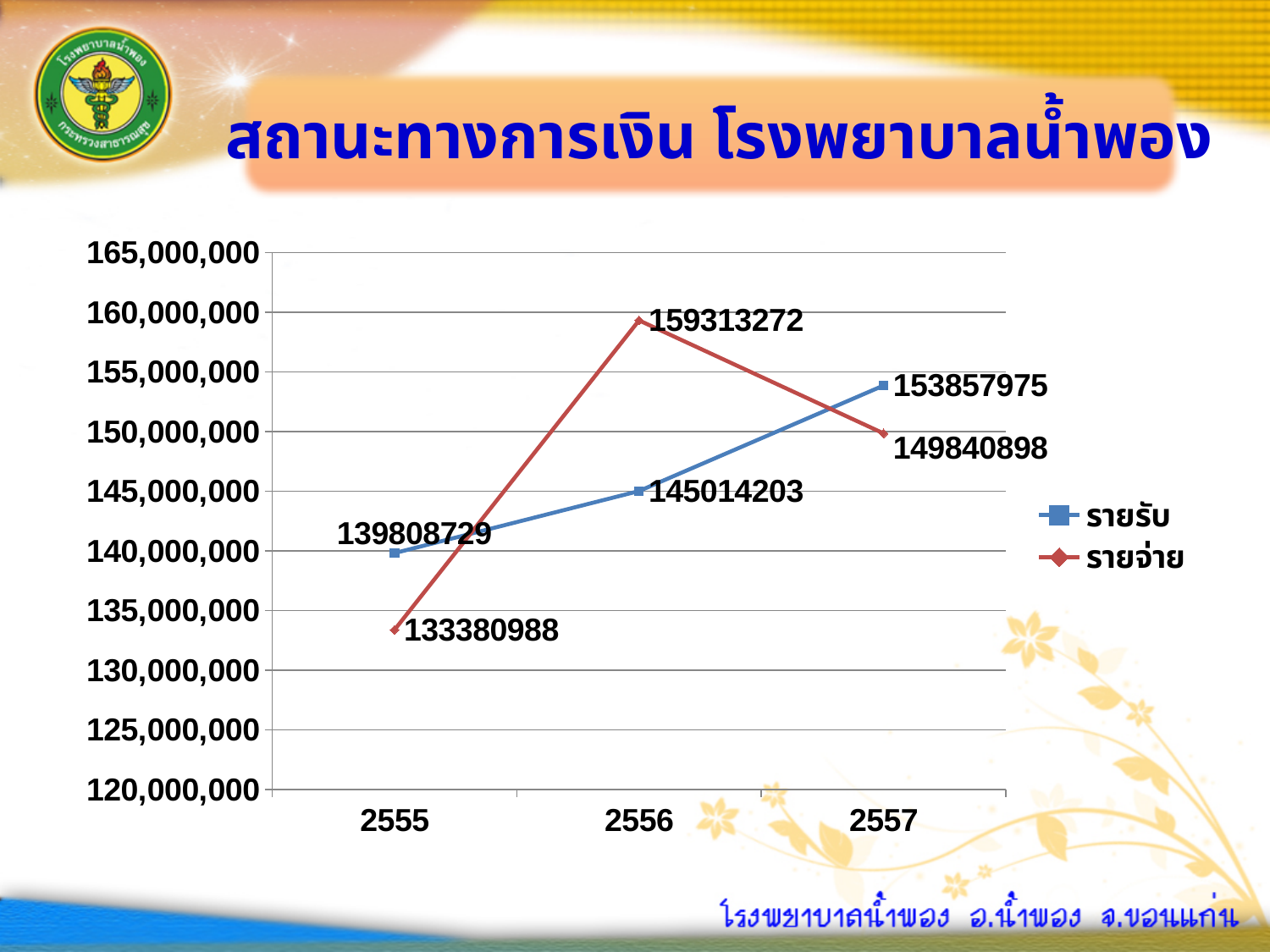

สถานะทางการเงิน โรงพยาบาลน้ำพอง

### Chart

| Category | รายรับ | รายจ่าย |
|---|---|---|
| 2555 | 139808729.0 | 133380988.0 |
| 2556 | 145014203.0 | 159313272.0 |
| 2557 | 153857975.0 | 149840898.0 |